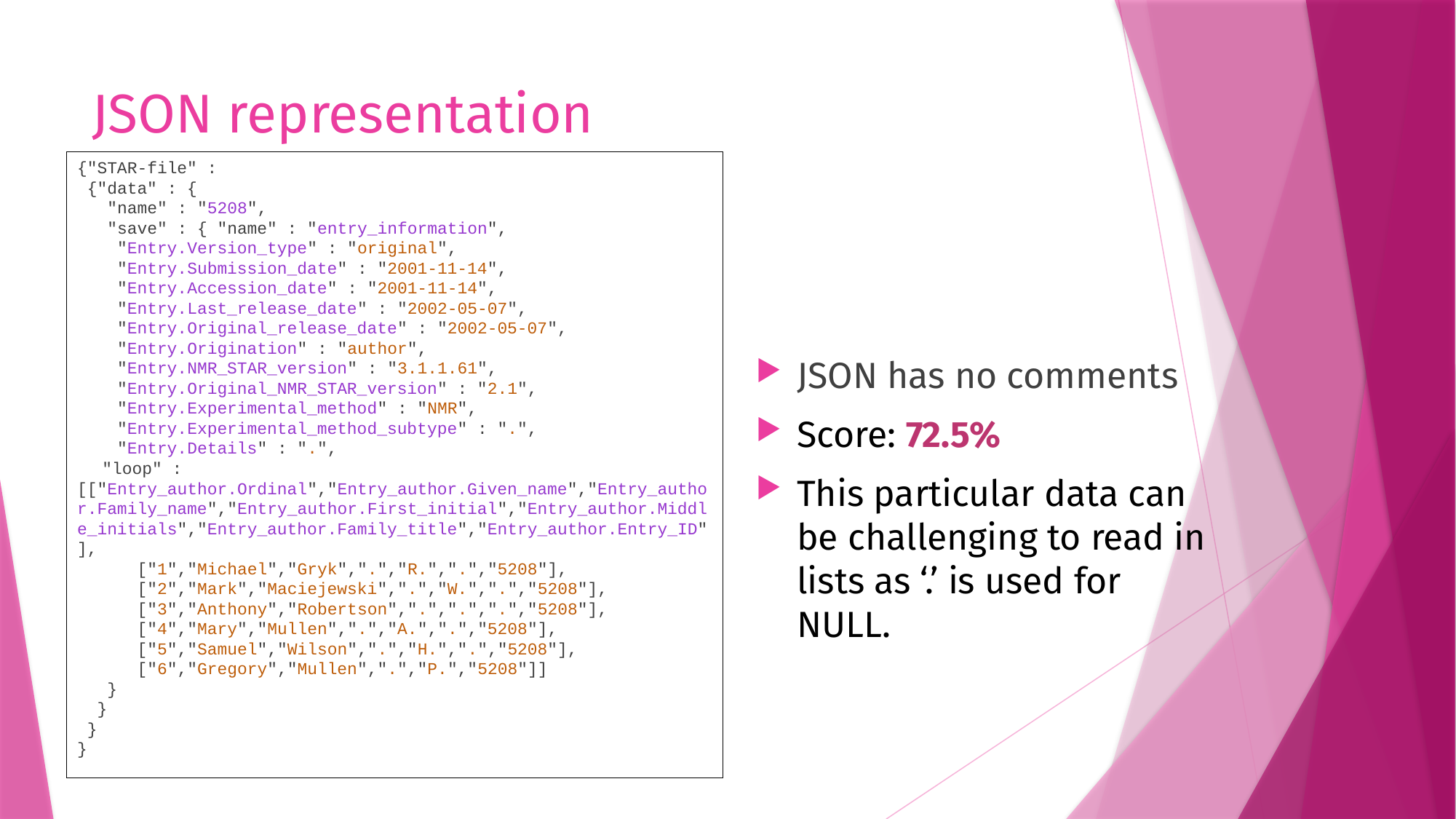

# JSON representation
{"STAR-file" :
 {"data" : {
   "name" : "5208",
   "save" : { "name" : "entry_information",
    "Entry.Version_type" : "original",
    "Entry.Submission_date" : "2001-11-14",
    "Entry.Accession_date" : "2001-11-14",
    "Entry.Last_release_date" : "2002-05-07",
    "Entry.Original_release_date" : "2002-05-07",
    "Entry.Origination" : "author",
    "Entry.NMR_STAR_version" : "3.1.1.61",
    "Entry.Original_NMR_STAR_version" : "2.1",
    "Entry.Experimental_method" : "NMR",
    "Entry.Experimental_method_subtype" : ".",
    "Entry.Details" : ".",
	"loop" : [["Entry_author.Ordinal","Entry_author.Given_name","Entry_author.Family_name","Entry_author.First_initial","Entry_author.Middle_initials","Entry_author.Family_title","Entry_author.Entry_ID"],
      ["1","Michael","Gryk",".","R.",".","5208"],
      ["2","Mark","Maciejewski",".","W.",".","5208"],
      ["3","Anthony","Robertson",".",".",".","5208"],
      ["4","Mary","Mullen",".","A.",".","5208"],
      ["5","Samuel","Wilson",".","H.",".","5208"],
      ["6","Gregory","Mullen",".","P.","5208"]]
   }
  }
 }
}

JSON has no comments
Score: 72.5%
This particular data can be challenging to read in lists as ‘.’ is used for NULL.